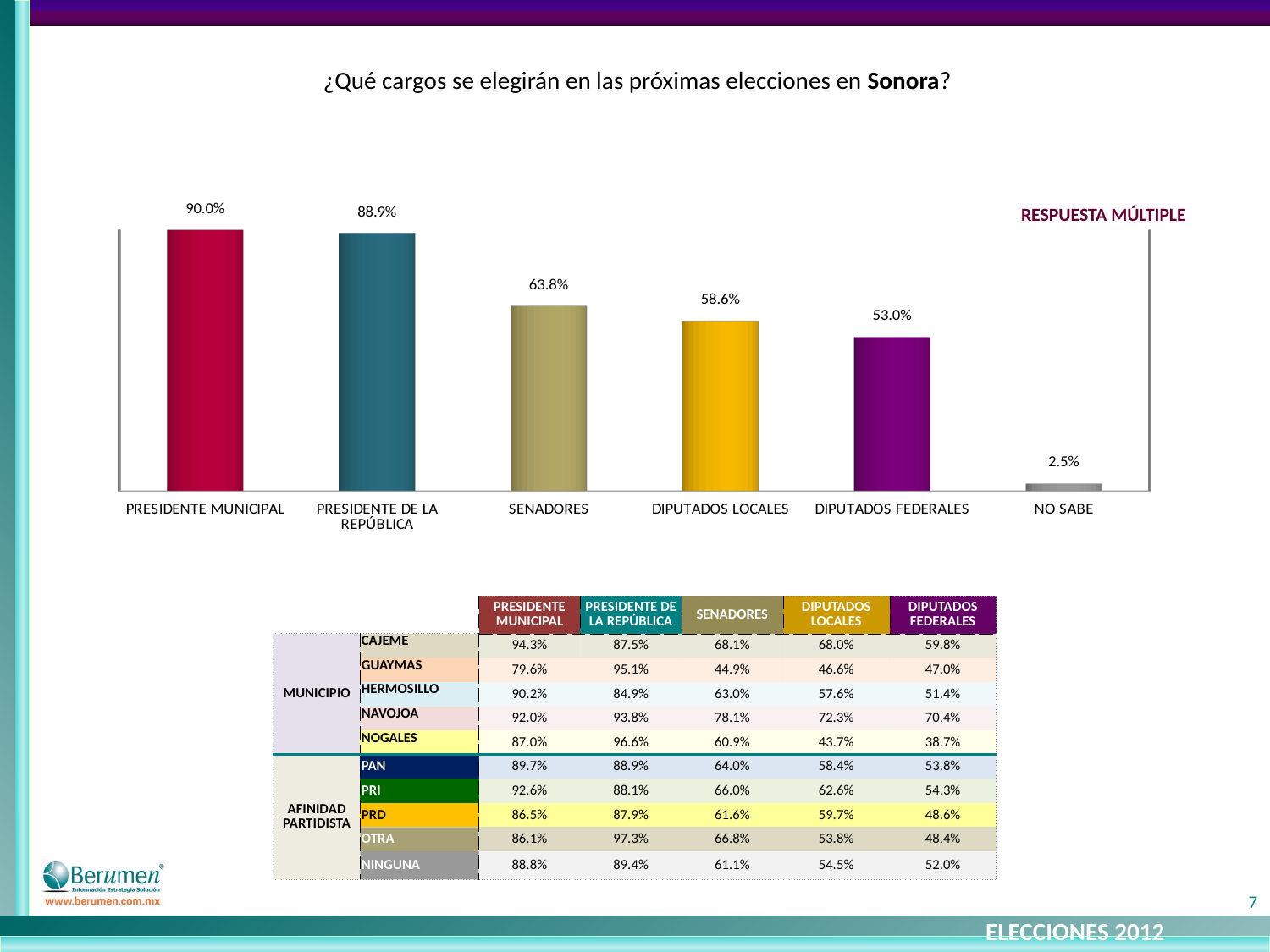

¿Qué cargos se elegirán en las próximas elecciones en Sonora?
RESPUESTA MÚLTIPLE

[unsupported chart]

|  |  | PRESIDENTE MUNICIPAL | PRESIDENTE DE LA REPÚBLICA | SENADORES | DIPUTADOS LOCALES | DIPUTADOS FEDERALES |
| --- | --- | --- | --- | --- | --- | --- |
| MUNICIPIO | CAJEME | 94.3% | 87.5% | 68.1% | 68.0% | 59.8% |
|  | GUAYMAS | 79.6% | 95.1% | 44.9% | 46.6% | 47.0% |
|  | HERMOSILLO | 90.2% | 84.9% | 63.0% | 57.6% | 51.4% |
|  | NAVOJOA | 92.0% | 93.8% | 78.1% | 72.3% | 70.4% |
|  | NOGALES | 87.0% | 96.6% | 60.9% | 43.7% | 38.7% |
| AFINIDAD PARTIDISTA | PAN | 89.7% | 88.9% | 64.0% | 58.4% | 53.8% |
|  | PRI | 92.6% | 88.1% | 66.0% | 62.6% | 54.3% |
|  | PRD | 86.5% | 87.9% | 61.6% | 59.7% | 48.6% |
|  | OTRA | 86.1% | 97.3% | 66.8% | 53.8% | 48.4% |
|  | NINGUNA | 88.8% | 89.4% | 61.1% | 54.5% | 52.0% |
7
ELECCIONES 2012